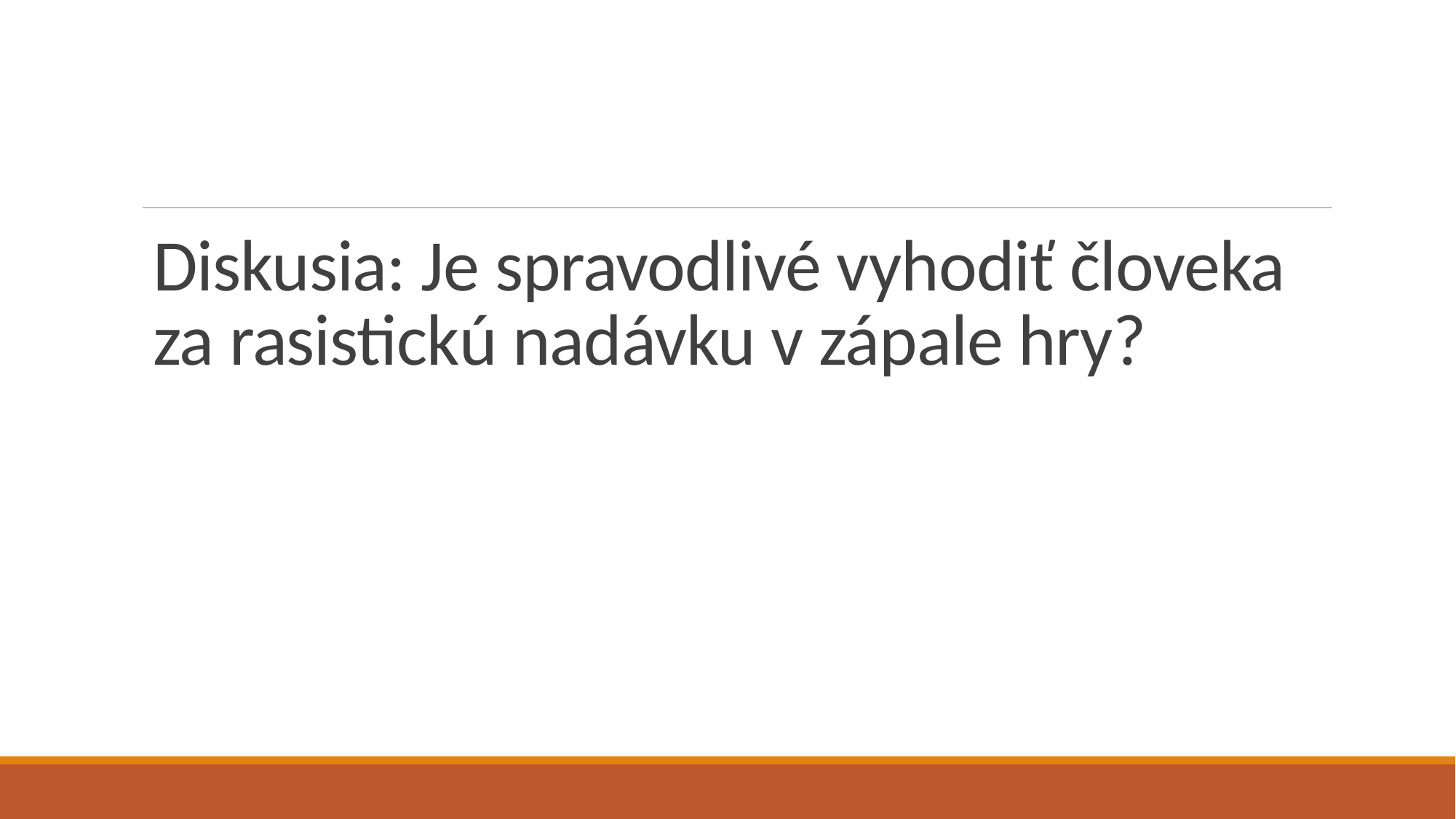

# Diskusia: Je spravodlivé vyhodiť človeka za rasistickú nadávku v zápale hry?